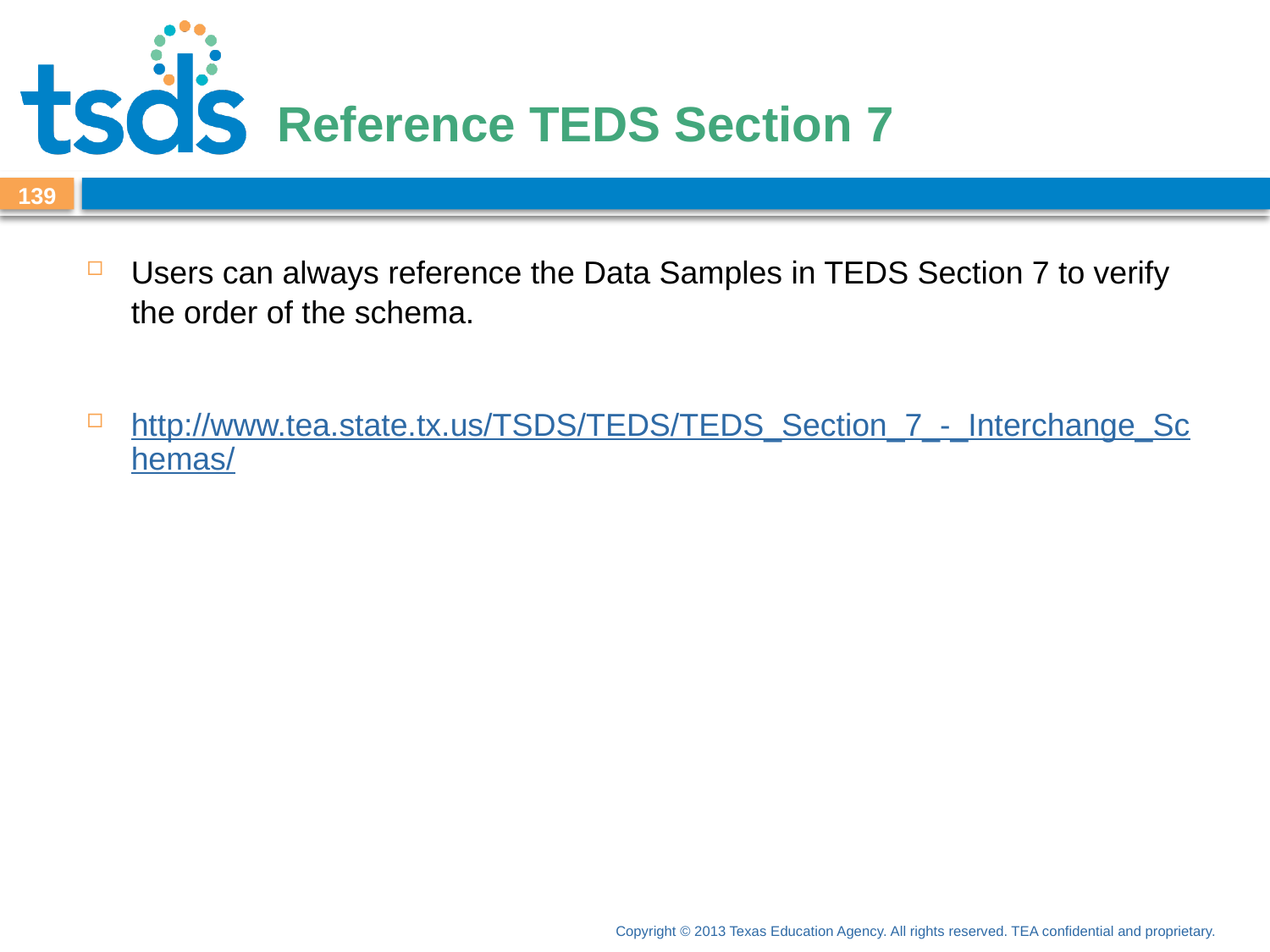

# Reference TEDS Section 7
139
Users can always reference the Data Samples in TEDS Section 7 to verify the order of the schema.

http://www.tea.state.tx.us/TSDS/TEDS/TEDS_Section_7_-_Interchange_Schemas/